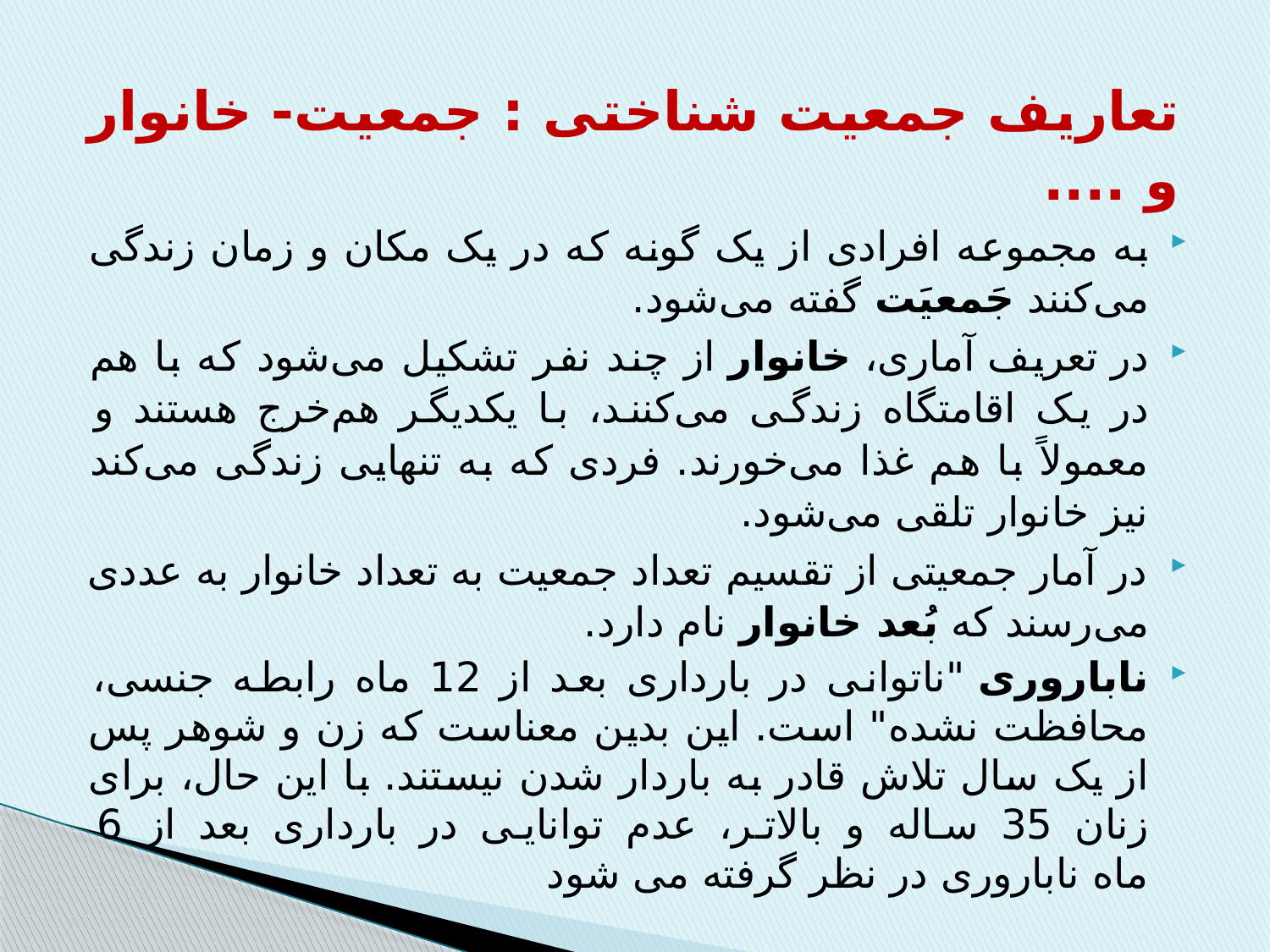

تعاریف جمعیت شناختی : جمعیت- خانوار و ....
به مجموعه افرادی از یک گونه که در یک مکان و زمان زندگی می‌کنند جَمعیَت گفته می‌شود.
در تعریف آماری، خانوار از چند نفر تشکیل می‌شود که با هم در یک اقامتگاه زندگی می‌کنند، با یکدیگر هم‌خرج هستند و معمولاً با هم غذا می‌خورند. فردی که به تنهایی زندگی می‌کند نیز خانوار تلقی می‌شود.
در آمار جمعیتی از تقسیم تعداد جمعیت به تعداد خانوار به عددی می‌رسند که بُعد خانوار نام دارد.
ناباروری "ناتوانی در بارداری بعد از 12 ماه رابطه جنسی، محافظت نشده" است. این بدین معناست که زن و شوهر پس از یک سال تلاش قادر به باردار شدن نیستند. با این حال، برای زنان 35 ساله و بالاتر، عدم توانایی در بارداری بعد از 6 ماه ناباروری در نظر گرفته می شود